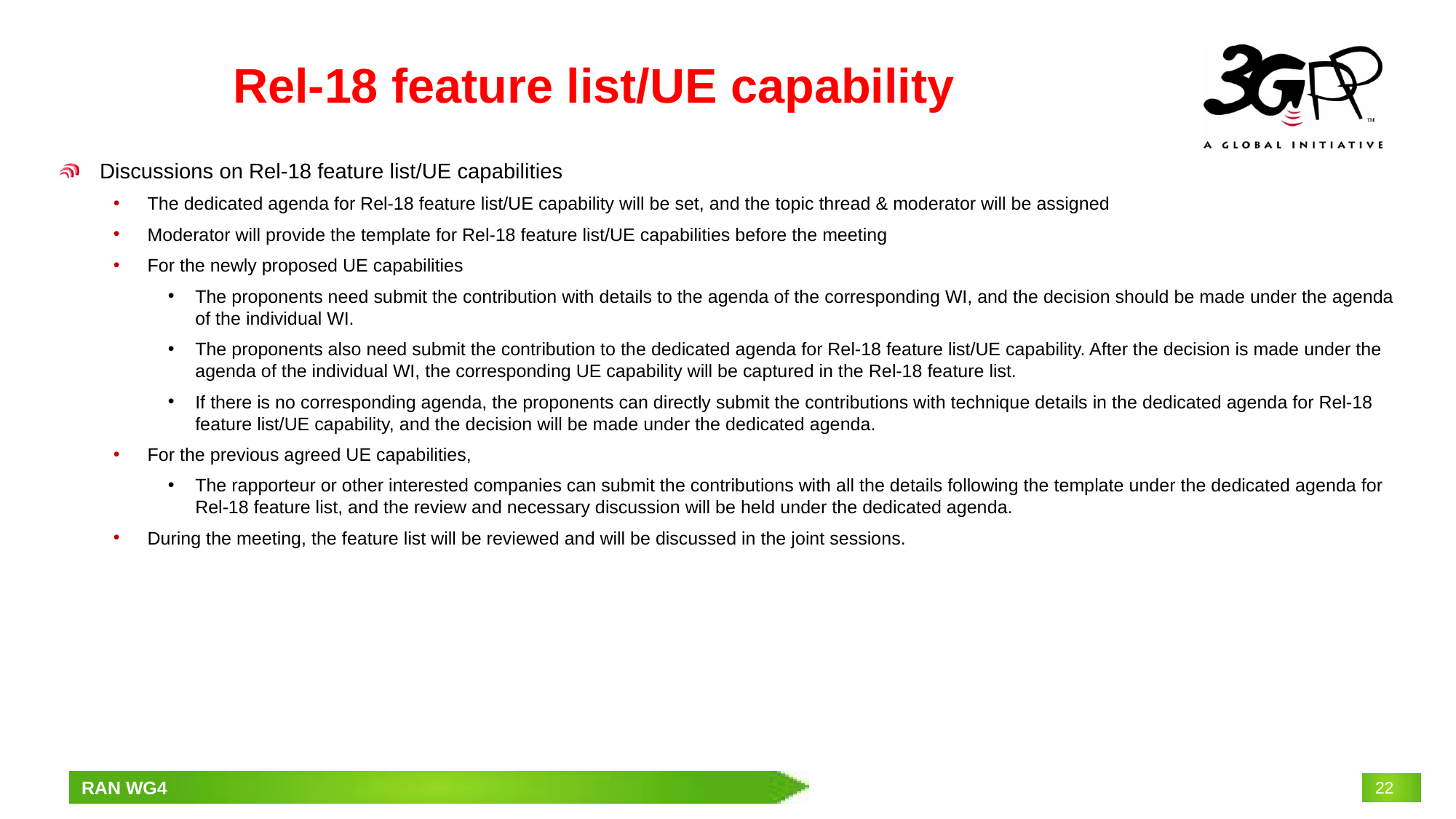

# Rel-18 feature list/UE capability
Discussions on Rel-18 feature list/UE capabilities
The dedicated agenda for Rel-18 feature list/UE capability will be set, and the topic thread & moderator will be assigned
Moderator will provide the template for Rel-18 feature list/UE capabilities before the meeting
For the newly proposed UE capabilities
The proponents need submit the contribution with details to the agenda of the corresponding WI, and the decision should be made under the agenda of the individual WI.
The proponents also need submit the contribution to the dedicated agenda for Rel-18 feature list/UE capability. After the decision is made under the agenda of the individual WI, the corresponding UE capability will be captured in the Rel-18 feature list.
If there is no corresponding agenda, the proponents can directly submit the contributions with technique details in the dedicated agenda for Rel-18 feature list/UE capability, and the decision will be made under the dedicated agenda.
For the previous agreed UE capabilities,
The rapporteur or other interested companies can submit the contributions with all the details following the template under the dedicated agenda for Rel-18 feature list, and the review and necessary discussion will be held under the dedicated agenda.
During the meeting, the feature list will be reviewed and will be discussed in the joint sessions.